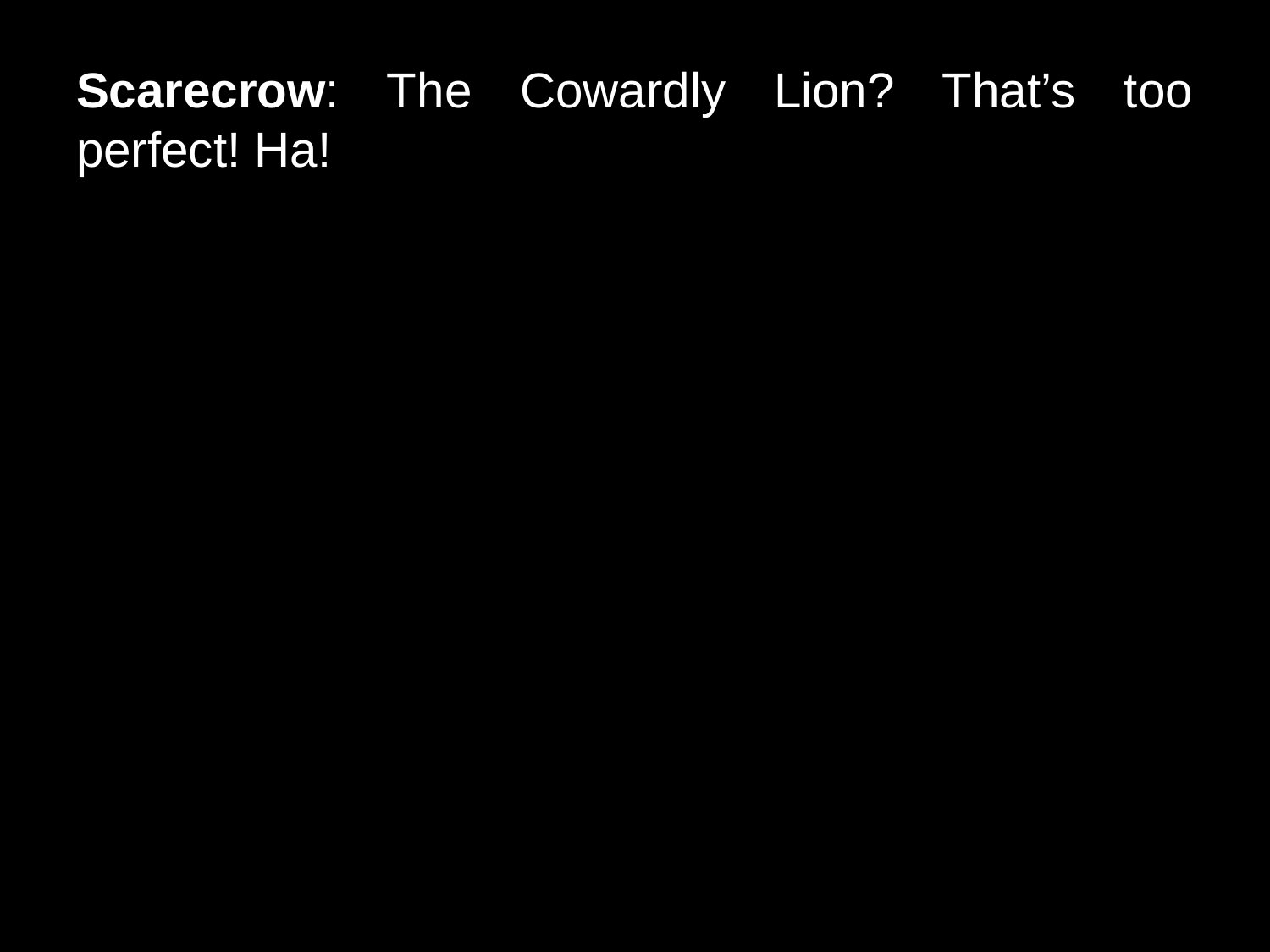

# Scarecrow: The Cowardly Lion? That’s too perfect! Ha!